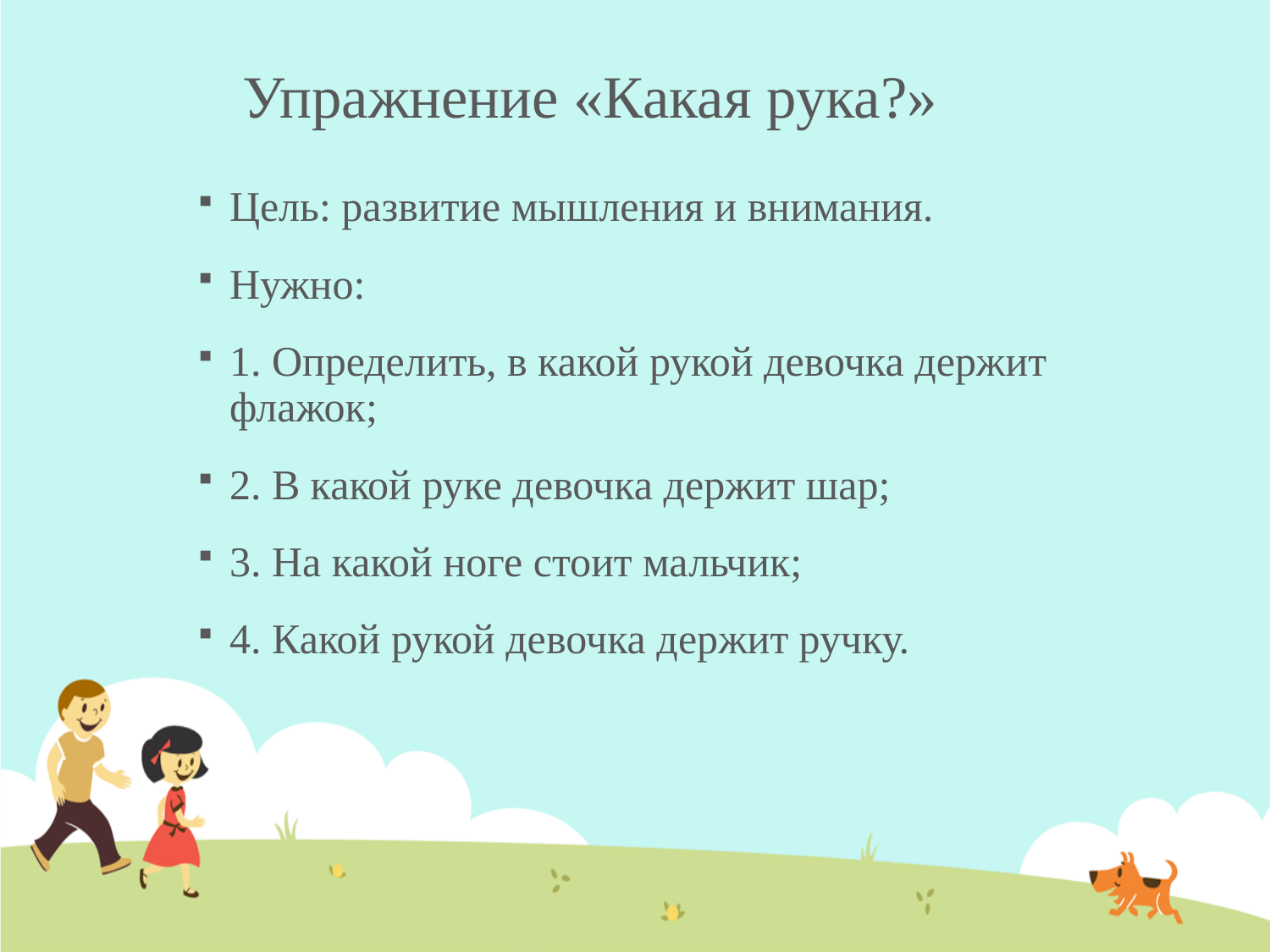

# Упражнение «Какая рука?»
Цель: развитие мышления и внимания.
Нужно:
1. Определить, в какой рукой девочка держит флажок;
2. В какой руке девочка держит шар;
3. На какой ноге стоит мальчик;
4. Какой рукой девочка держит ручку.